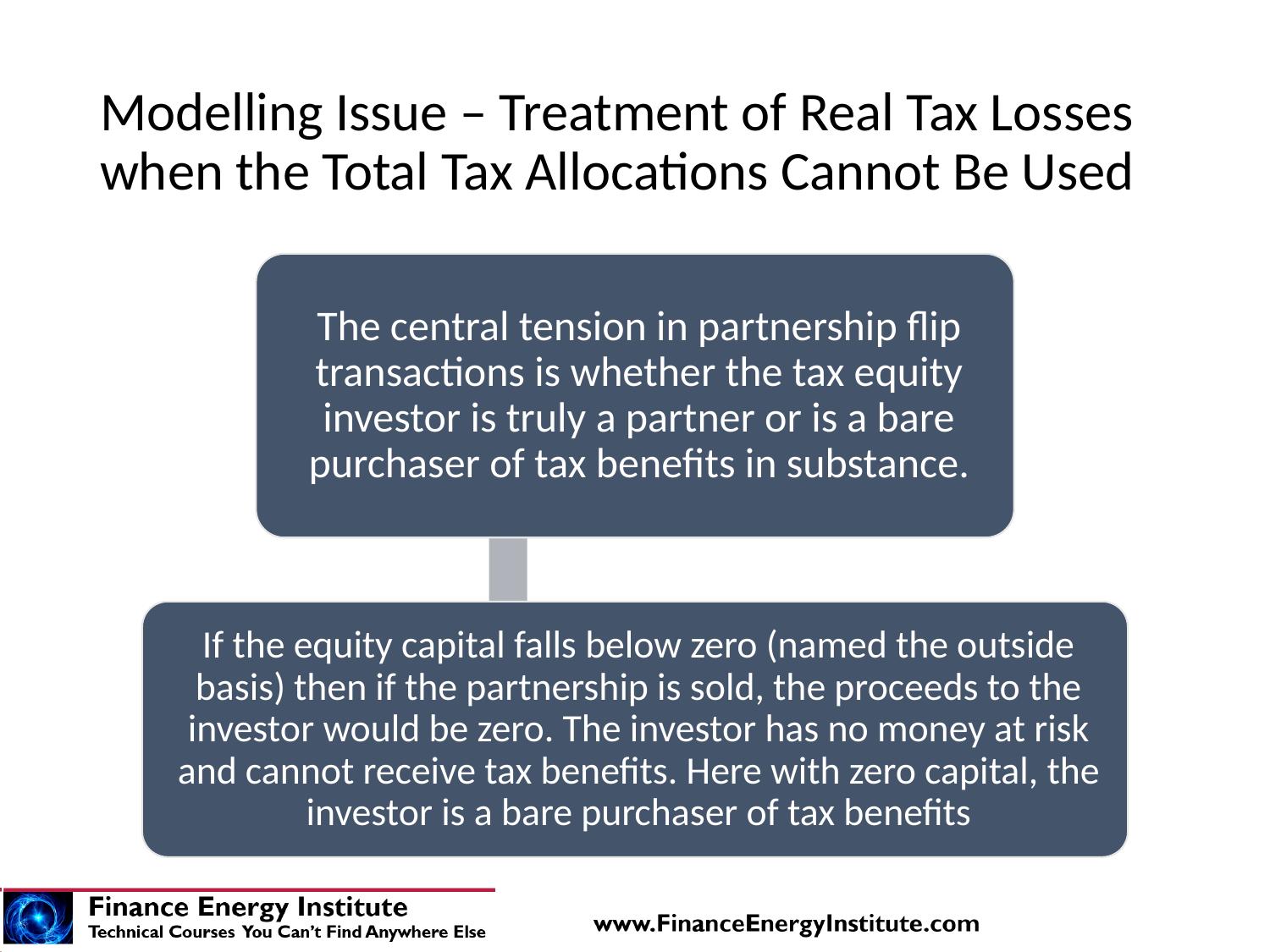

# Modelling Issue – Treatment of Real Tax Losses when the Total Tax Allocations Cannot Be Used
The central tension in partnership flip transactions is whether the tax equity investor is truly a partner or is a bare purchaser of tax benefits in substance.
If the equity capital falls below zero (named the outside basis) then if the partnership is sold, the proceeds to the investor would be zero. The investor has no money at risk and cannot receive tax benefits. Here with zero capital, the investor is a bare purchaser of tax benefits